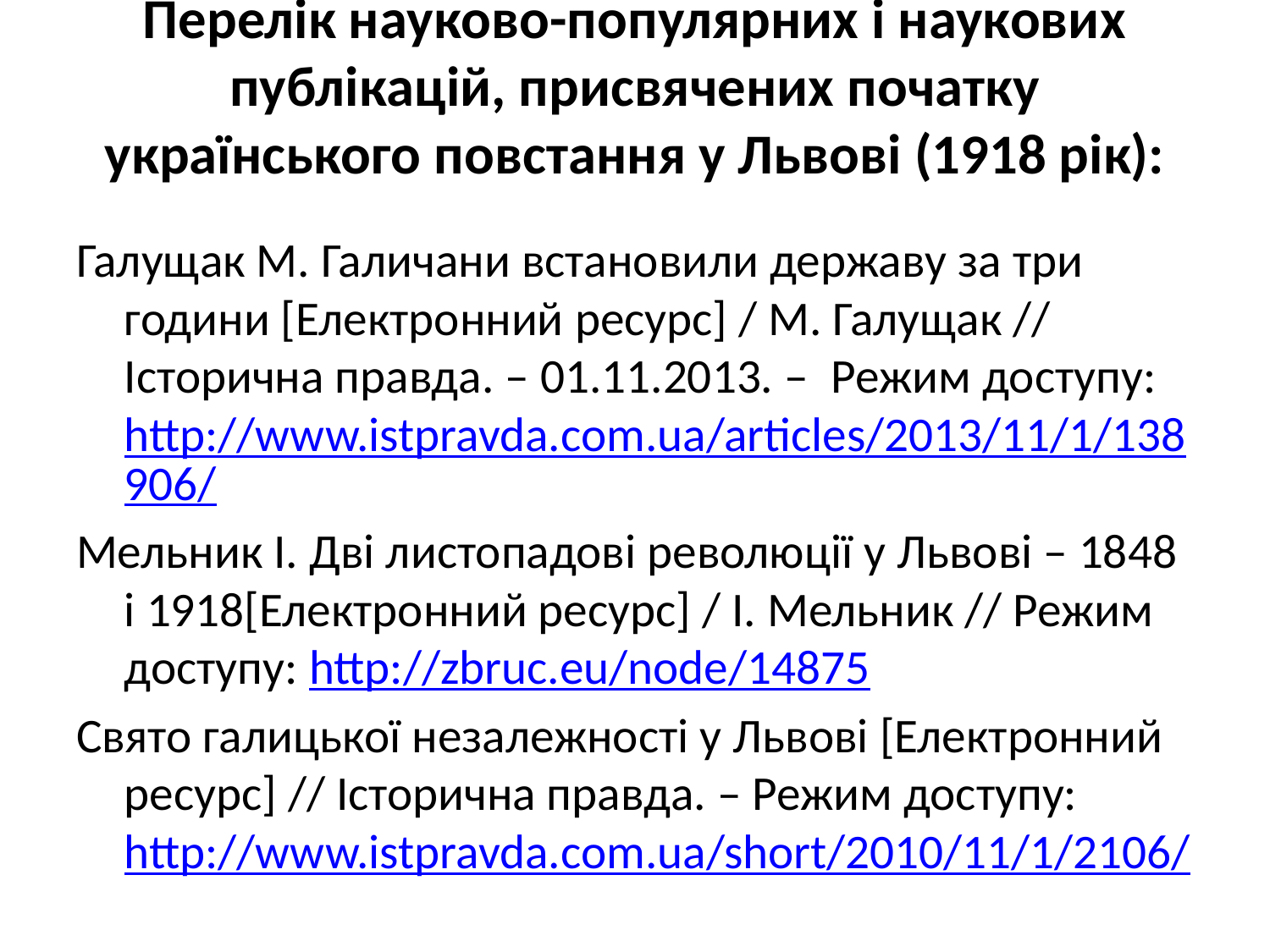

# Перелік науково-популярних і наукових публікацій, присвячених початку українського повстання у Львові (1918 рік):
Галущак М. Галичани встановили державу за три години [Електронний ресурс] / М. Галущак // Історична правда. – 01.11.2013. –  Режим доступу: http://www.istpravda.com.ua/articles/2013/11/1/138906/
Мельник І. Дві листопадові революції у Львові – 1848 і 1918[Електронний ресурс] / І. Мельник // Режим доступу: http://zbruc.eu/node/14875
Свято галицької незалежності у Львові [Електронний ресурс] // Історична правда. – Режим доступу: http://www.istpravda.com.ua/short/2010/11/1/2106/